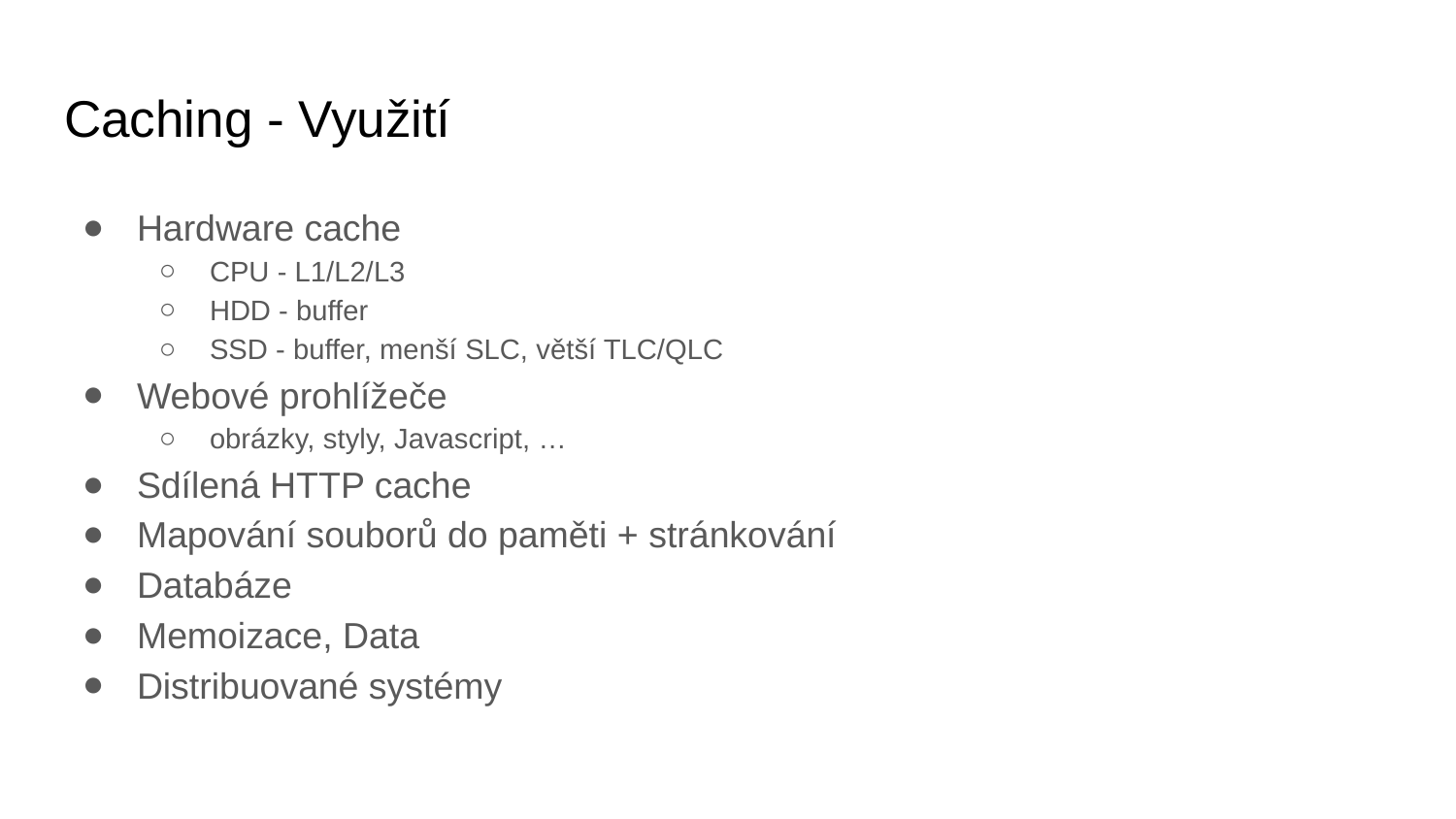

# Caching - Využití
Hardware cache
CPU - L1/L2/L3
HDD - buffer
SSD - buffer, menší SLC, větší TLC/QLC
Webové prohlížeče
obrázky, styly, Javascript, …
Sdílená HTTP cache
Mapování souborů do paměti + stránkování
Databáze
Memoizace, Data
Distribuované systémy